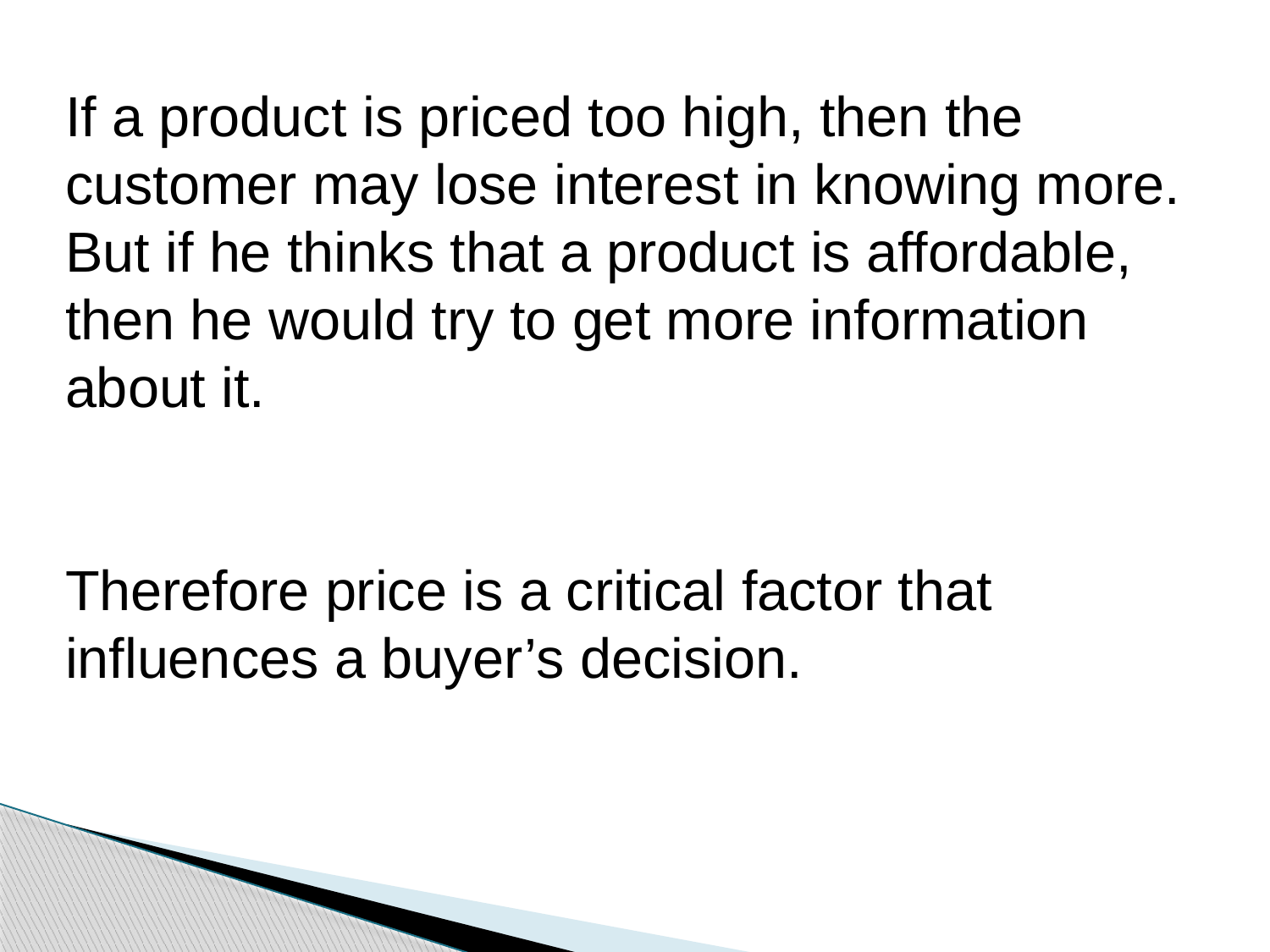

If a product is priced too high, then the customer may lose interest in knowing more. But if he thinks that a product is affordable, then he would try to get more information about it.

Therefore price is a critical factor that influences a buyer’s decision.